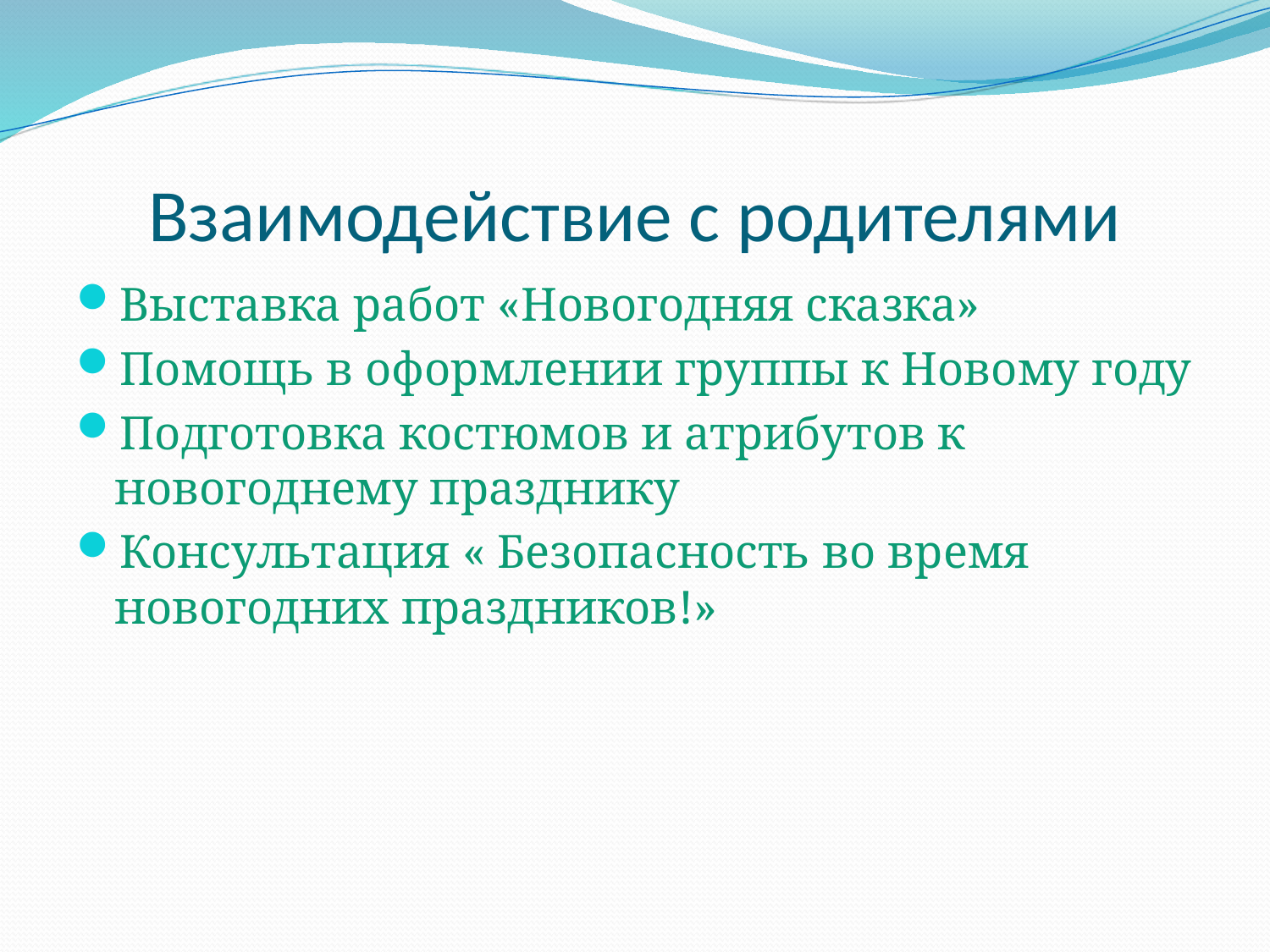

# Взаимодействие с родителями
Выставка работ «Новогодняя сказка»
Помощь в оформлении группы к Новому году
Подготовка костюмов и атрибутов к новогоднему празднику
Консультация « Безопасность во время новогодних праздников!»